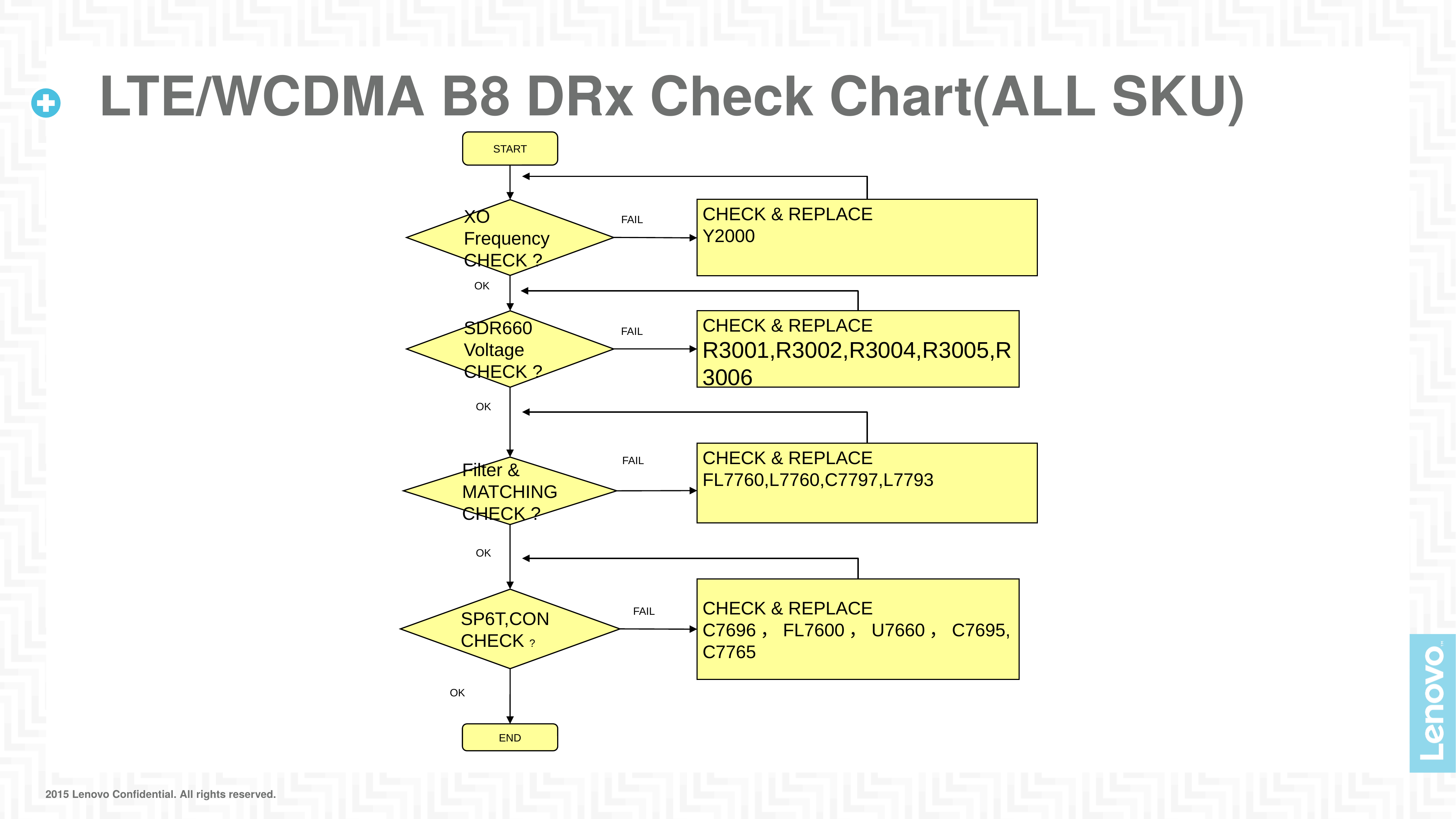

# LTE/WCDMA B8 DRx Check Chart(ALL SKU)
START
CHECK & REPLACE
Y2000

XO Frequency
CHECK ?

FAIL
OK

SDR660 Voltage CHECK ?

CHECK & REPLACE
R3001,R3002,R3004,R3005,R3006

FAIL
OK
CHECK & REPLACE
FL7760,L7760,C7797,L7793
FAIL
Filter &  MATCHING CHECK ?
OK
CHECK & REPLACE
C7696，FL7600，U7660，C7695,C7765
SP6T,CON CHECK ?
FAIL
OK
OK
END